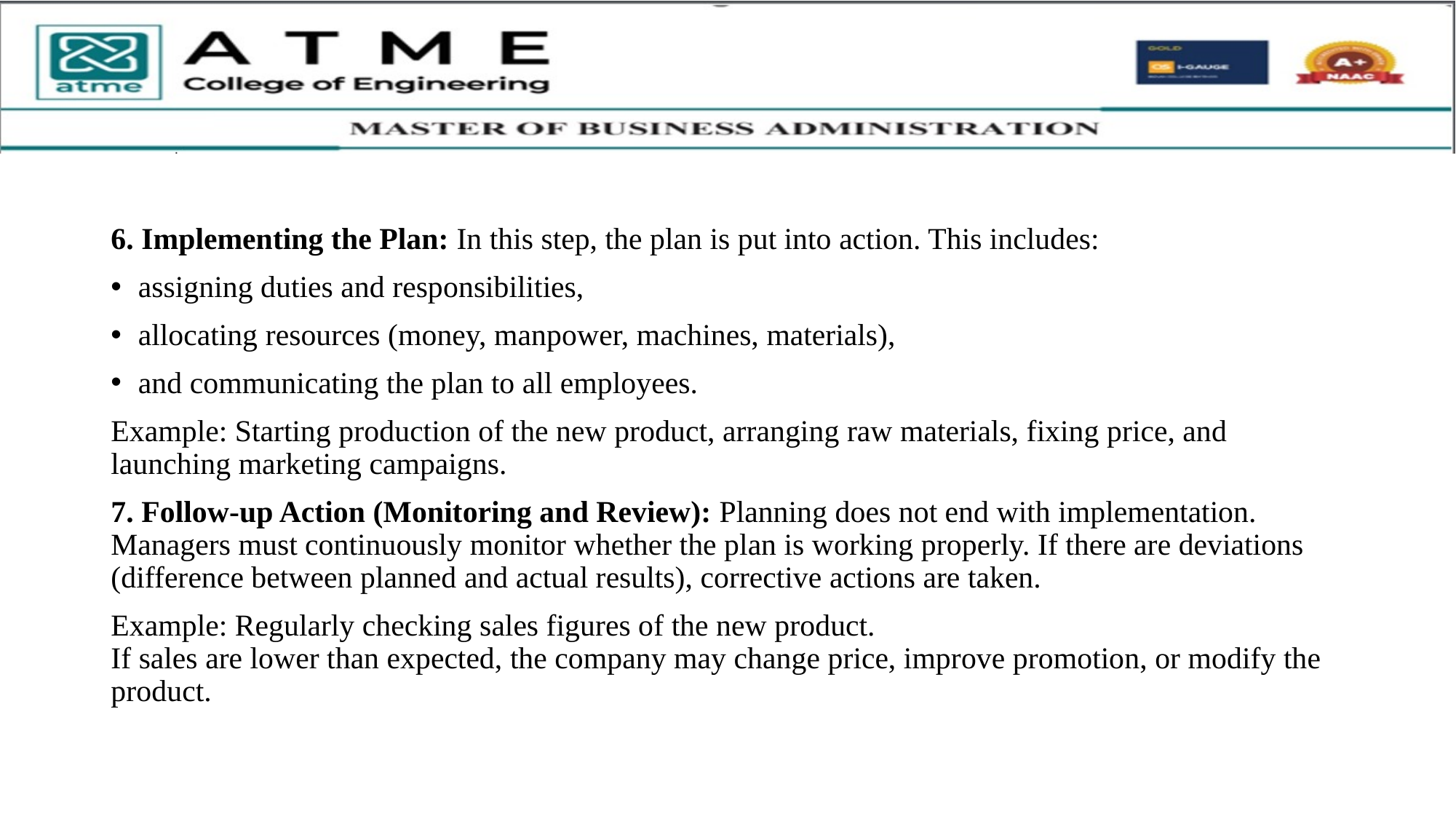

6. Implementing the Plan: In this step, the plan is put into action. This includes:
assigning duties and responsibilities,
allocating resources (money, manpower, machines, materials),
and communicating the plan to all employees.
Example: Starting production of the new product, arranging raw materials, fixing price, and launching marketing campaigns.
7. Follow-up Action (Monitoring and Review): Planning does not end with implementation. Managers must continuously monitor whether the plan is working properly. If there are deviations (difference between planned and actual results), corrective actions are taken.
Example: Regularly checking sales figures of the new product.
If sales are lower than expected, the company may change price, improve promotion, or modify the product.